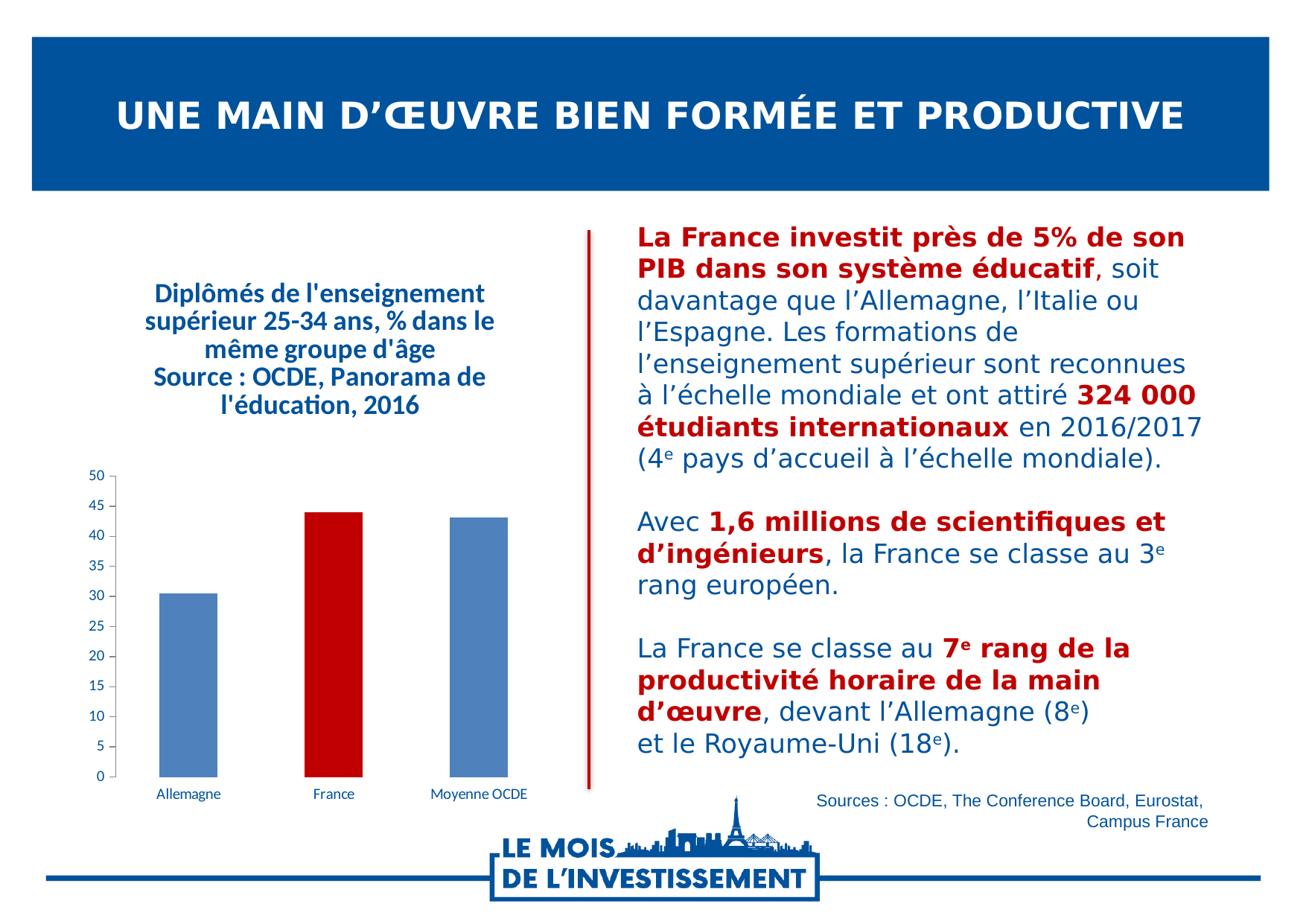

# Une main d’œuvre bien formée et productive
La France investit près de 5% de son PIB dans son système éducatif, soit davantage que l’Allemagne, l’Italie ou l’Espagne. Les formations de l’enseignement supérieur sont reconnues à l’échelle mondiale et ont attiré 324 000 étudiants internationaux en 2016/2017 (4e pays d’accueil à l’échelle mondiale).

Avec 1,6 millions de scientifiques et d’ingénieurs, la France se classe au 3e rang européen.

La France se classe au 7e rang de la productivité horaire de la main d’œuvre, devant l’Allemagne (8e)
et le Royaume-Uni (18e).

Sources : OCDE, The Conference Board, Eurostat,
Campus France

### Chart: Diplômés de l'enseignement supérieur 25-34 ans, % dans le même groupe d'âge
Source : OCDE, Panorama de l'éducation, 2016

| Category |  |
|---|---|
| Allemagne | 30.5 |
| France | 44.0 |
| Moyenne OCDE | 43.1 |